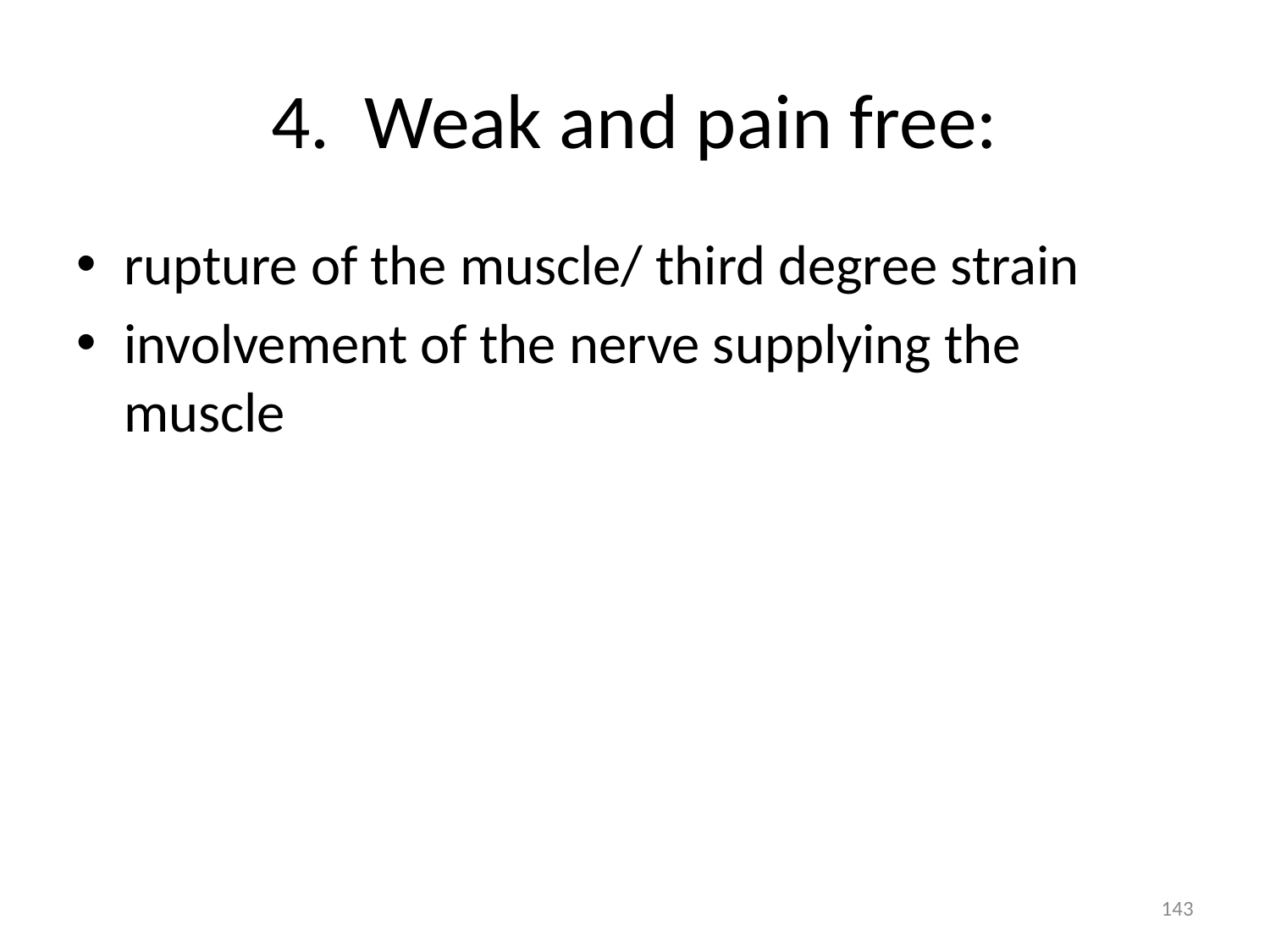

# 4.  Weak and pain free:
rupture of the muscle/ third degree strain
involvement of the nerve supplying the muscle
143